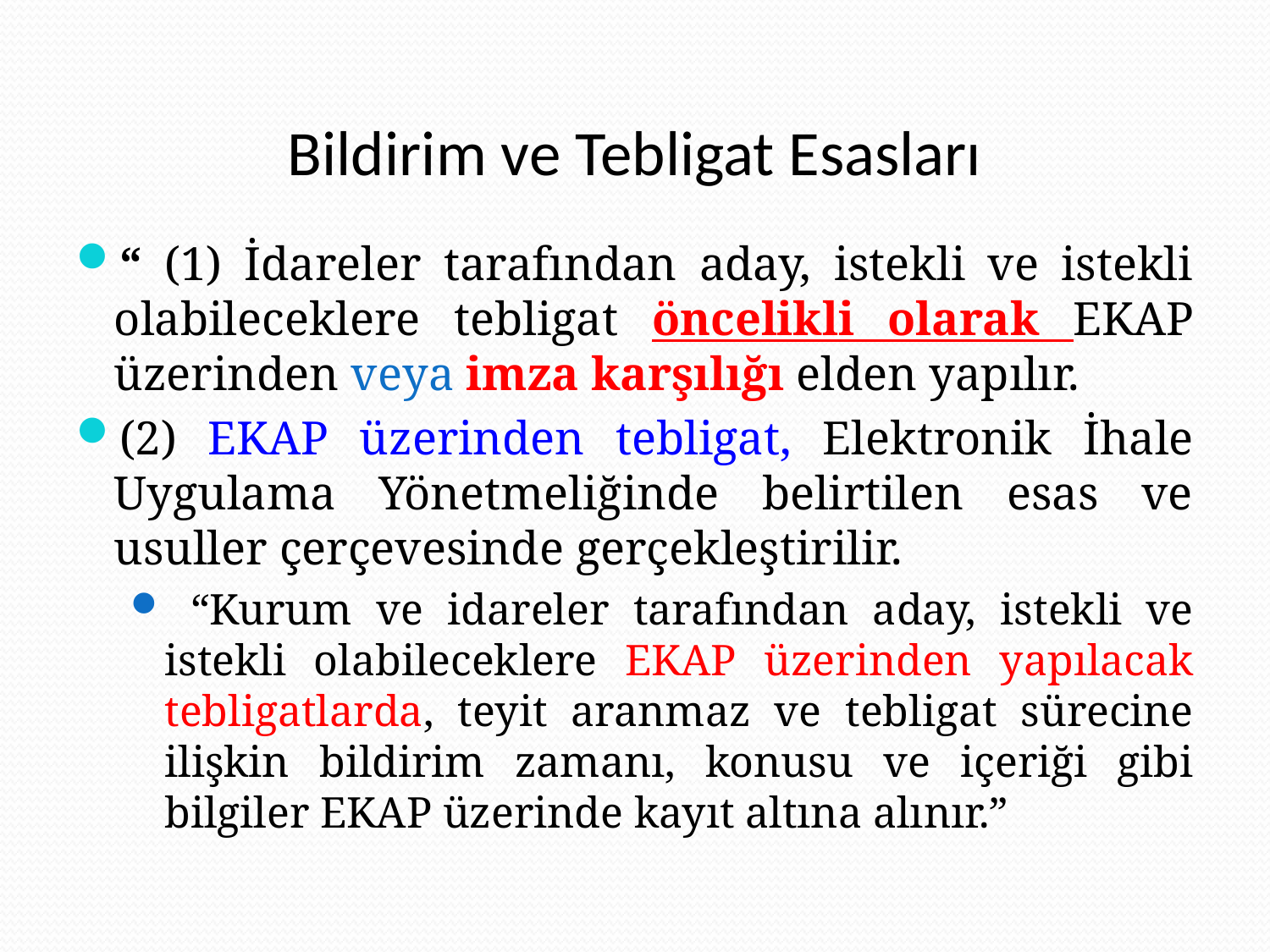

# Bildirim ve Tebligat Esasları
“ (1) İdareler tarafından aday, istekli ve istekli olabileceklere tebligat öncelikli olarak EKAP üzerinden veya imza karşılığı elden yapılır.
(2) EKAP üzerinden tebligat, Elektronik İhale Uygulama Yönetmeliğinde belirtilen esas ve usuller çerçevesinde gerçekleştirilir.
 “Kurum ve idareler tarafından aday, istekli ve istekli olabileceklere EKAP üzerinden yapılacak tebligatlarda, teyit aranmaz ve tebligat sürecine ilişkin bildirim zamanı, konusu ve içeriği gibi bilgiler EKAP üzerinde kayıt altına alınır.”